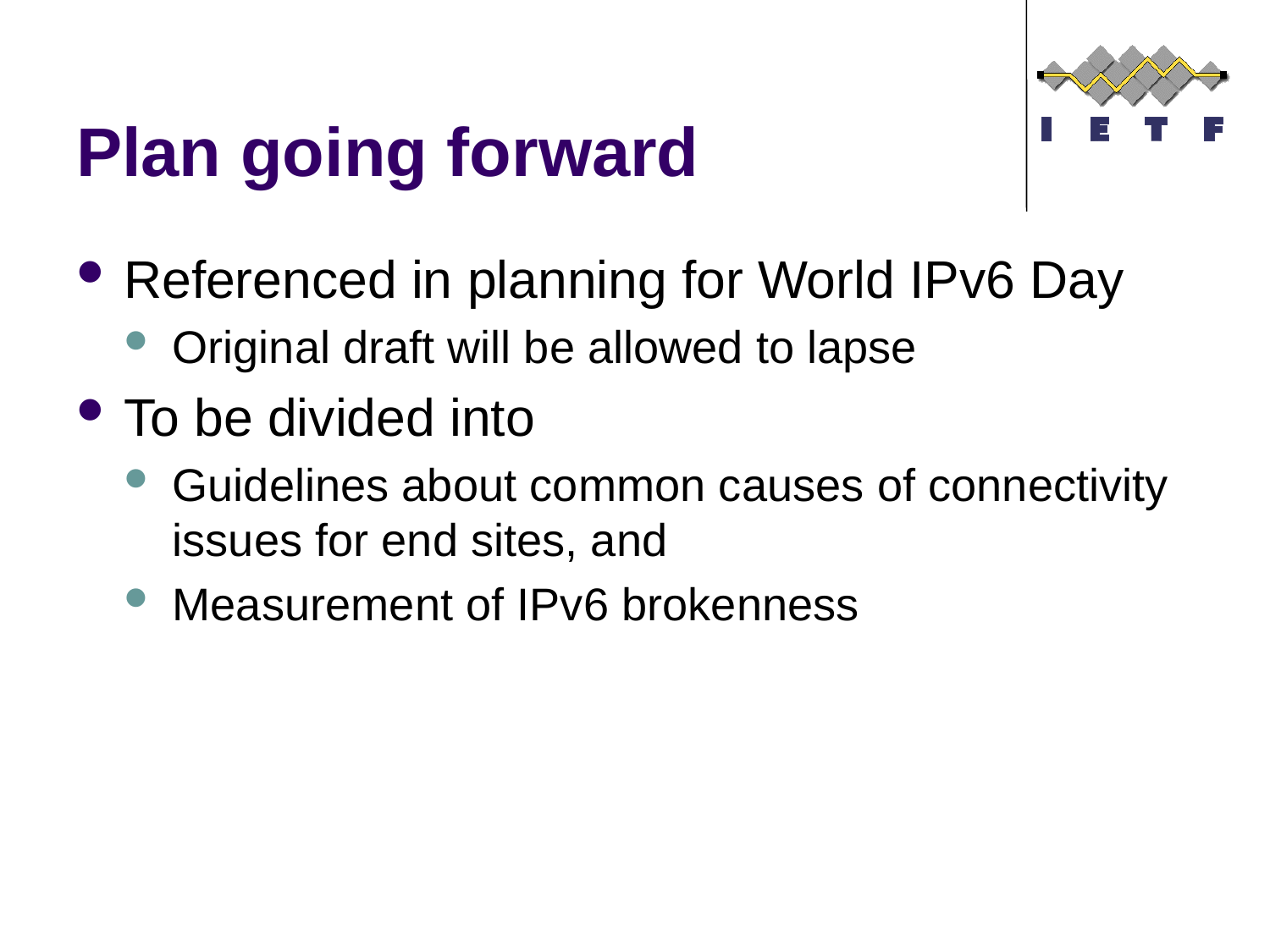

# Plan going forward
Referenced in planning for World IPv6 Day
Original draft will be allowed to lapse
To be divided into
Guidelines about common causes of connectivity issues for end sites, and
Measurement of IPv6 brokenness